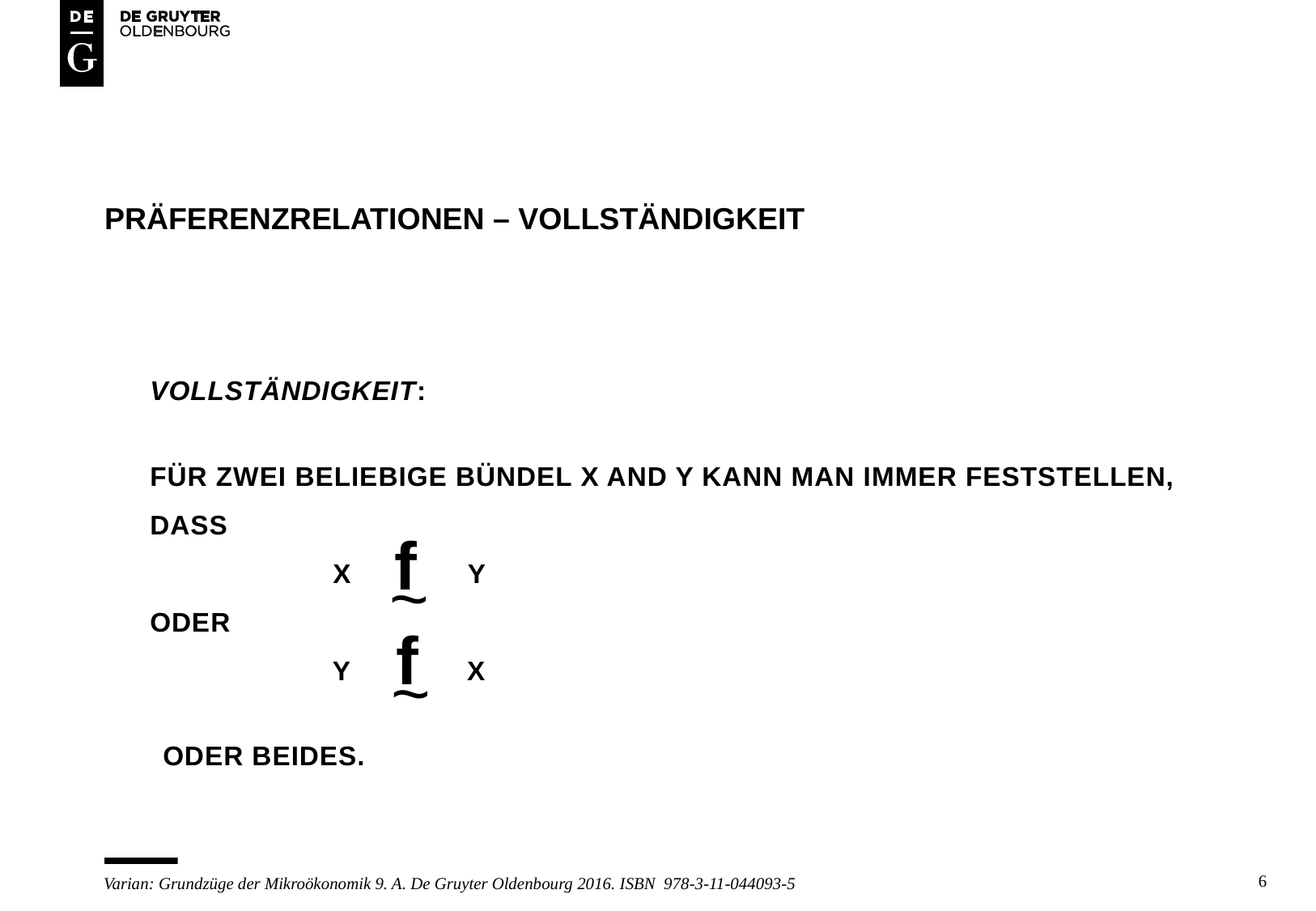

# Präferenzrelationen – Vollständigkeit

Vollständigkeit:
Für zwei beliebige Bündel x and y kann man immer feststellen, dass
                      x              y
oder
                      y              x
       oder beides.

f
~
f
~
6
Varian: Grundzüge der Mikroökonomik 9. A. De Gruyter Oldenbourg 2016. ISBN  978-3-11-044093-5